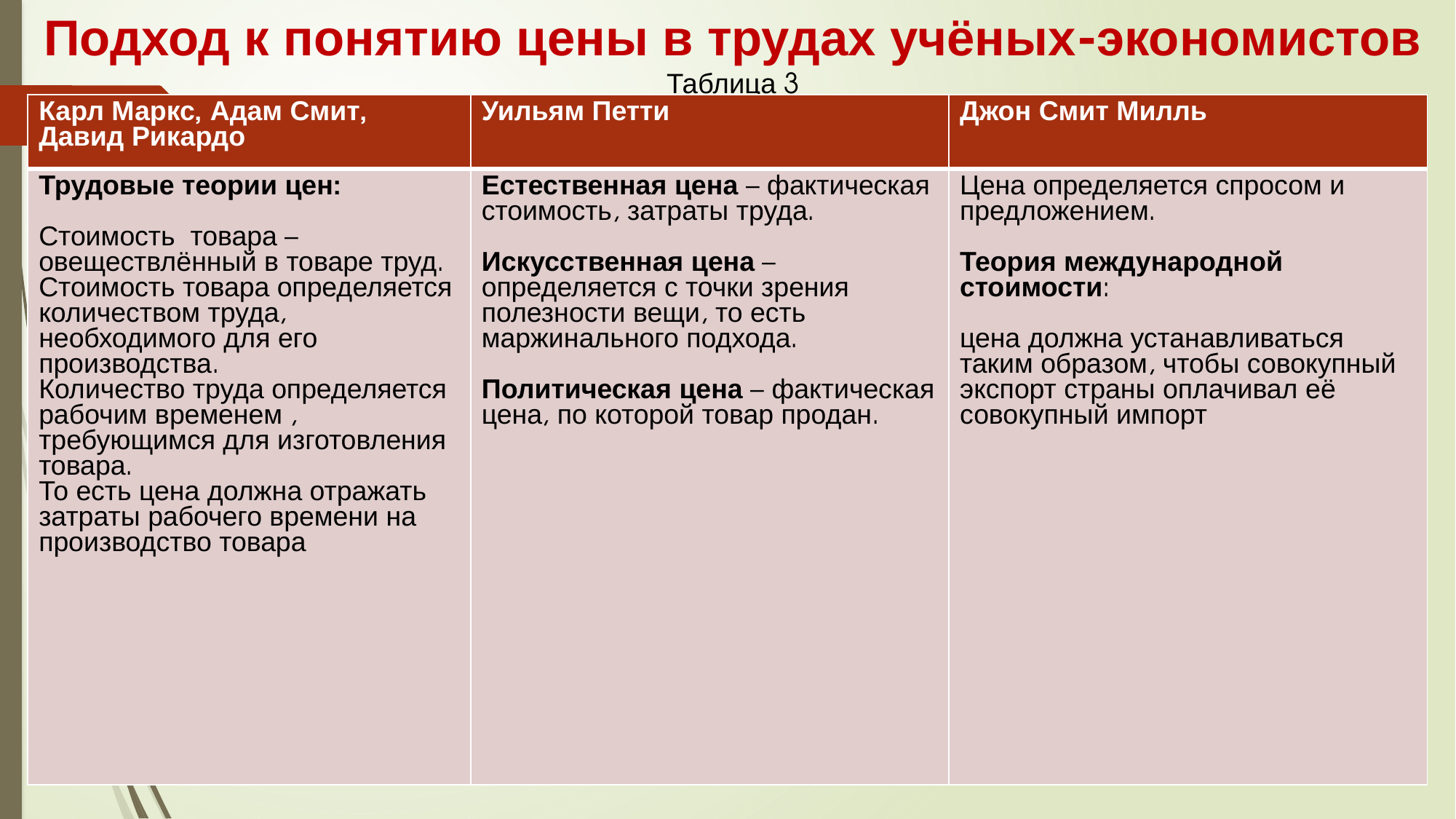

# Подход к понятию цены в трудах учёных-экономистов Таблица 3
| Карл Маркс, Адам Смит, Давид Рикардо | Уильям Петти | Джон Смит Милль |
| --- | --- | --- |
| Трудовые теории цен: Стоимость товара – овеществлённый в товаре труд. Стоимость товара определяется количеством труда, необходимого для его производства. Количество труда определяется рабочим временем , требующимся для изготовления товара. То есть цена должна отражать затраты рабочего времени на производство товара | Естественная цена – фактическая стоимость, затраты труда. Искусственная цена – определяется с точки зрения полезности вещи, то есть маржинального подхода. Политическая цена – фактическая цена, по которой товар продан. | Цена определяется спросом и предложением. Теория международной стоимости: цена должна устанавливаться таким образом, чтобы совокупный экспорт страны оплачивал её совокупный импорт |